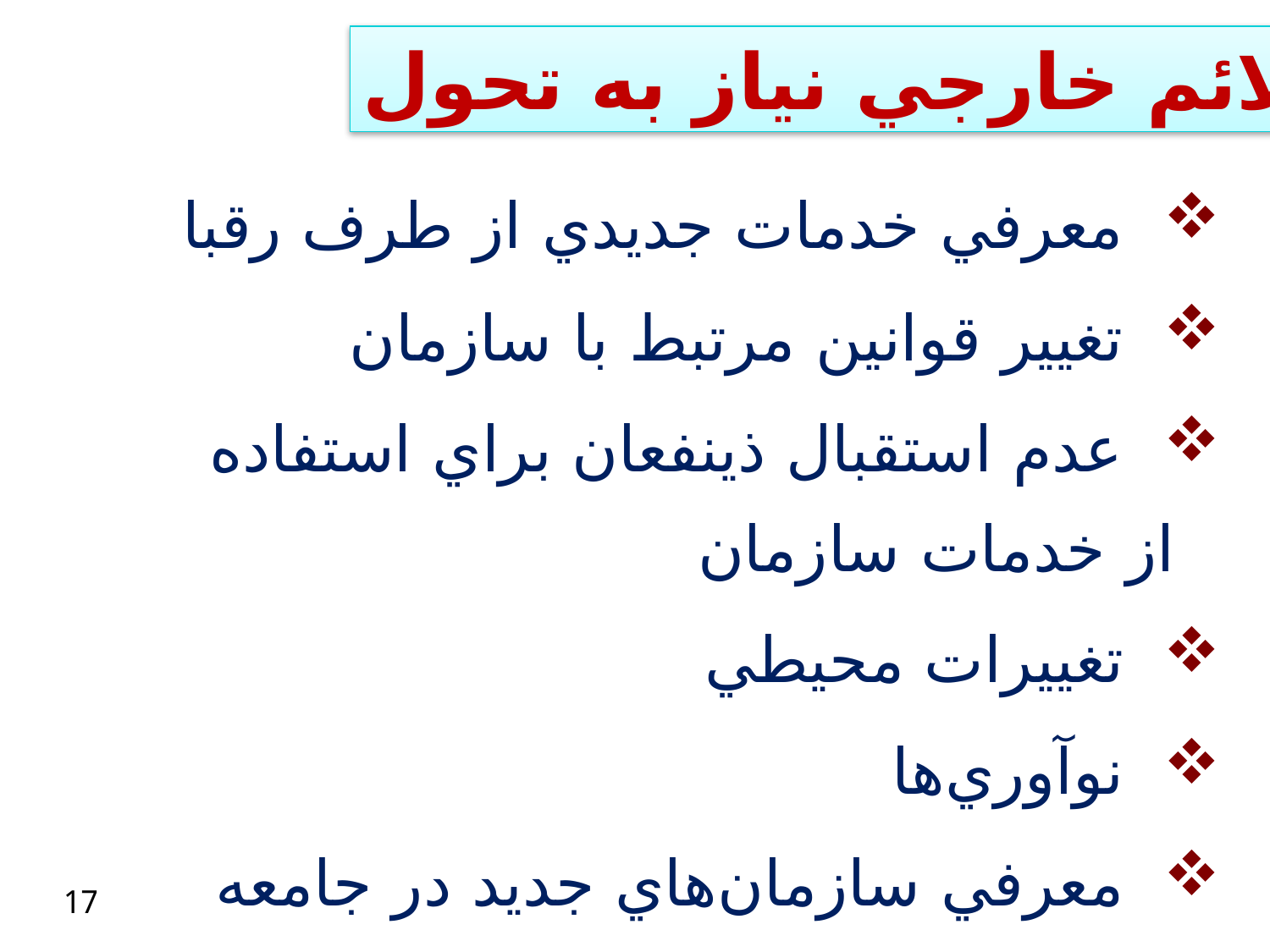

علائم خارجي نياز به تحول
  معرفي خدمات جديدي از طرف رقبا
  تغيير قوانين مرتبط با سازمان
  عدم استقبال ذينفعان براي استفاده از خدمات سازمان
  تغييرات محيطي
  نوآوري‌ها
  معرفي سازمان‌هاي جديد در جامعه
17